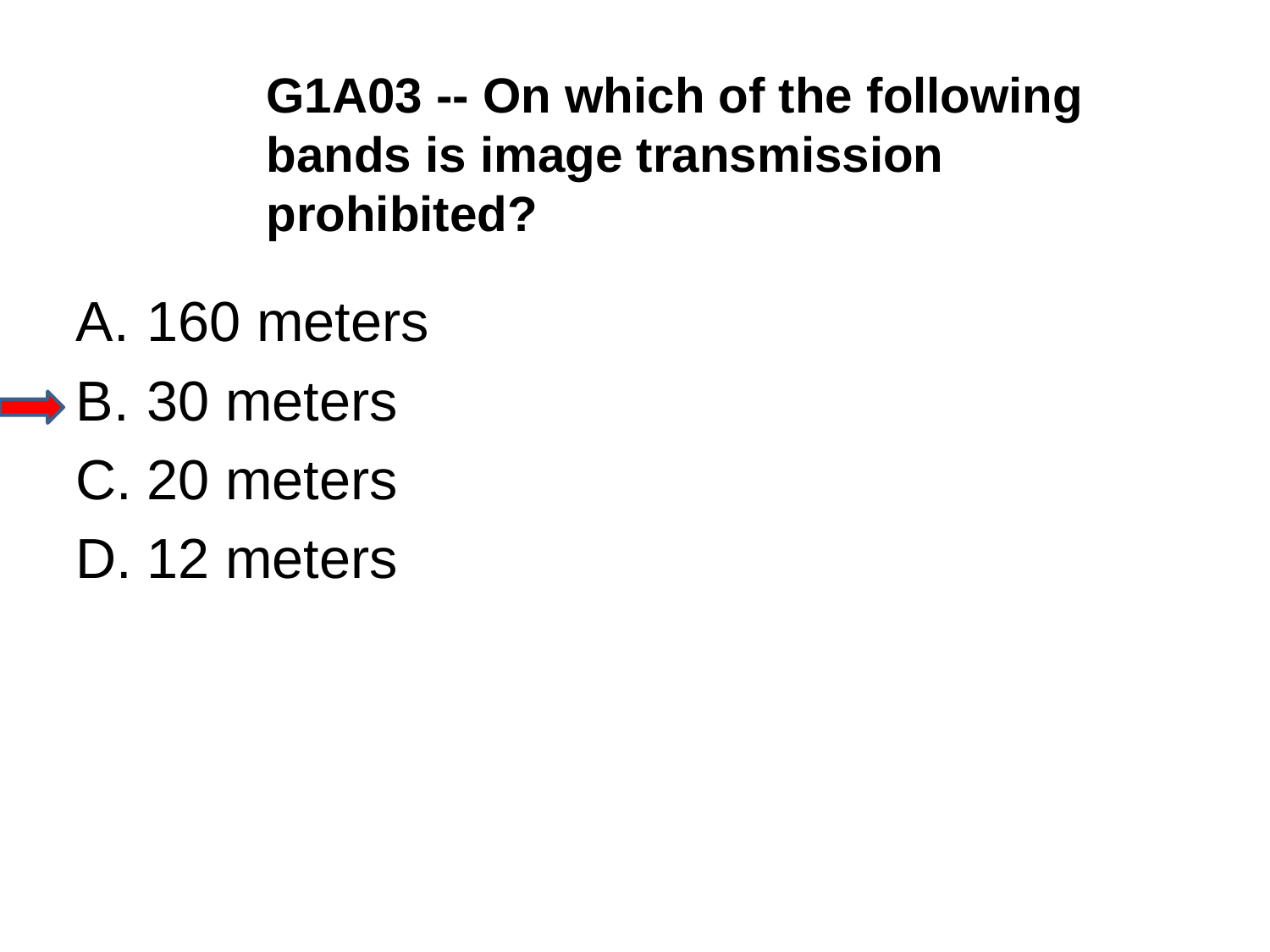

G1A03 -- On which of the following bands is image transmission prohibited?
A.	160 meters
B.	30 meters
C.	20 meters
D.	12 meters